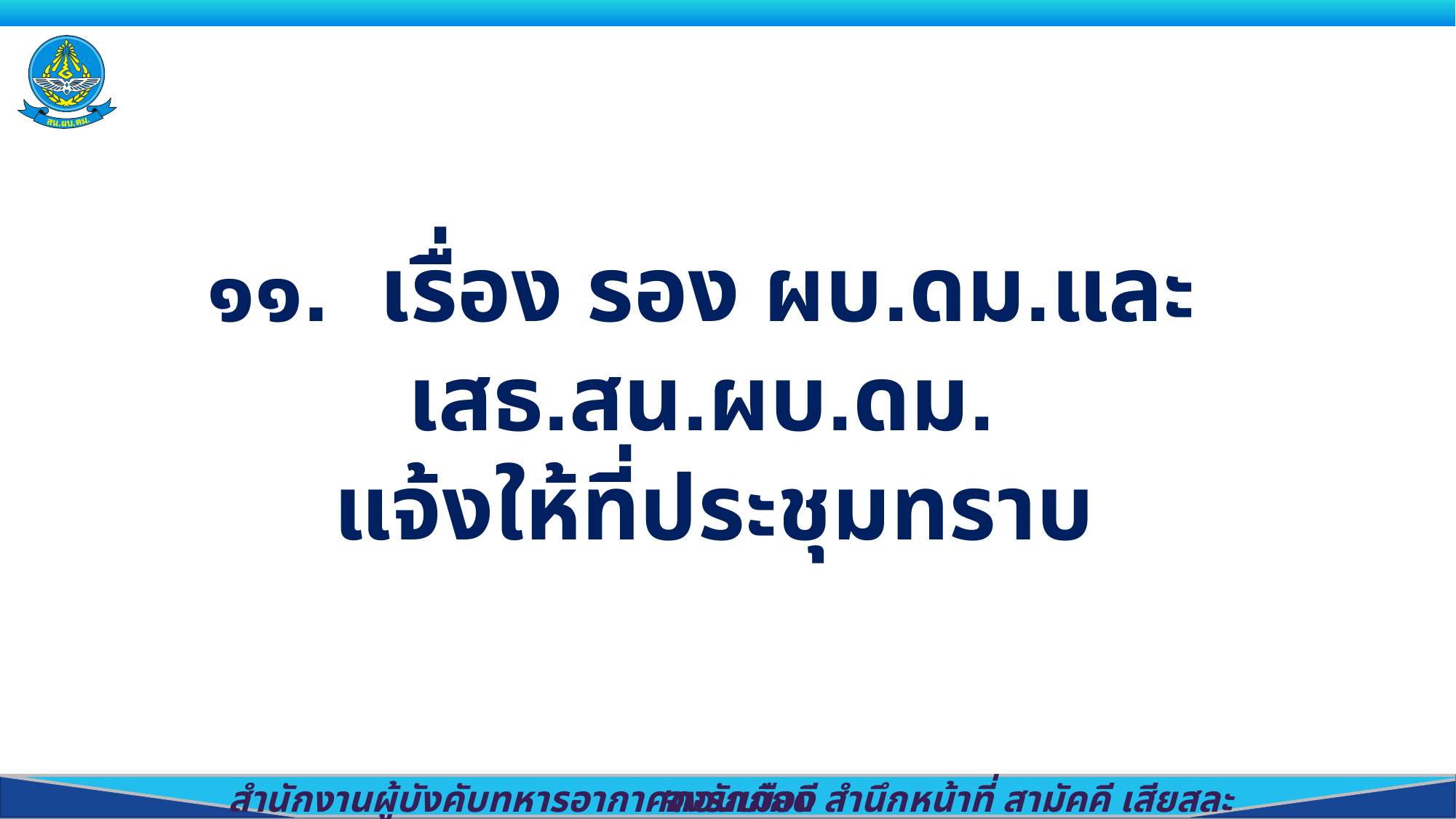

๑๑.  เรื่อง รอง ผบ.ดม.และ เสธ.สน.ผบ.ดม.
 แจ้งให้ที่ประชุมทราบ